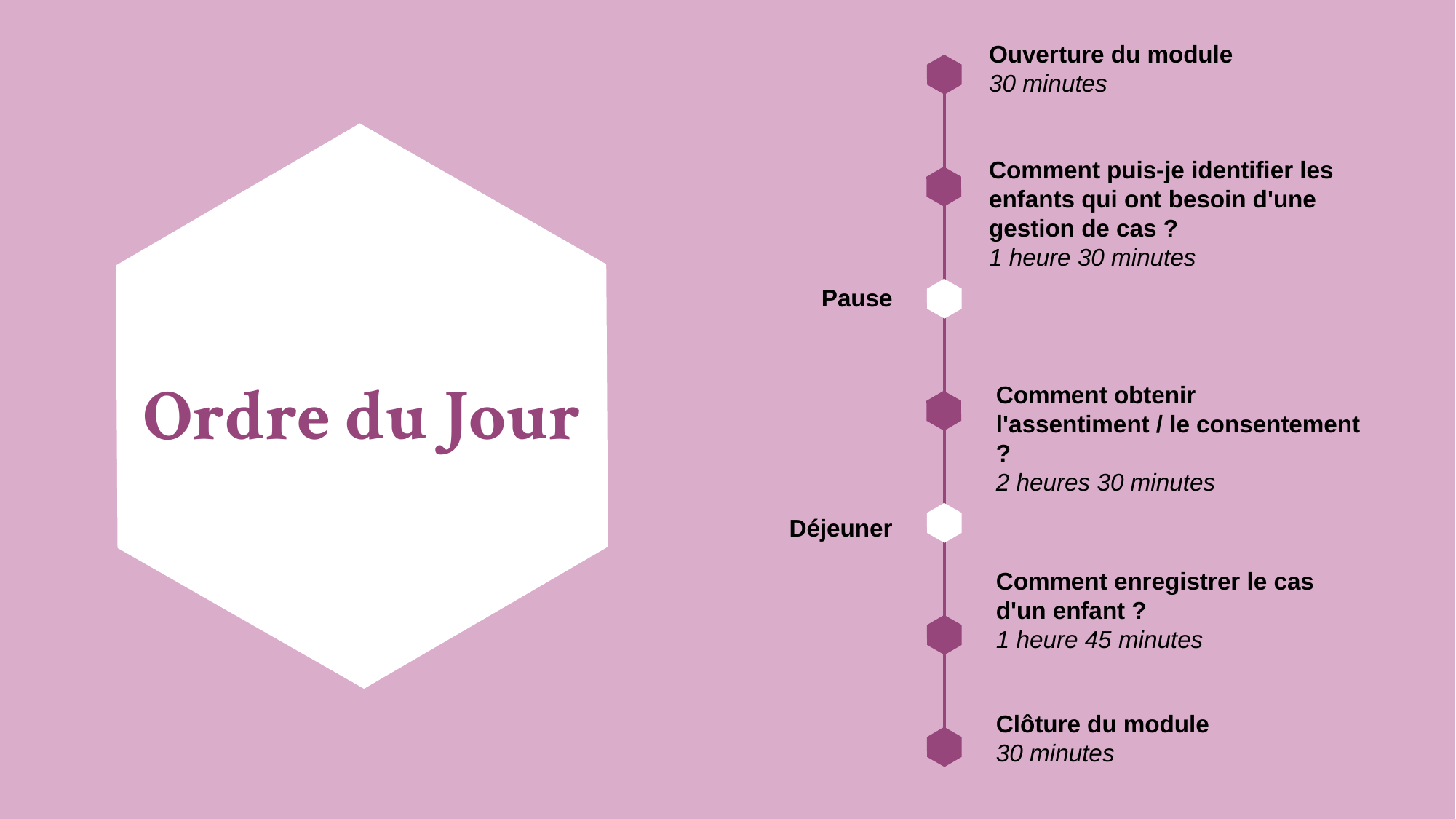

Ouverture du module
30 minutes

Comment puis-je identifier les enfants qui ont besoin d'une gestion de cas ?
1 heure 30 minutes

Pause

Comment obtenir l'assentiment / le consentement ?
2 heures 30 minutes
# Ordre du Jour

Déjeuner
Comment enregistrer le cas d'un enfant ?
1 heure 45 minutes

Clôture du module
30 minutes